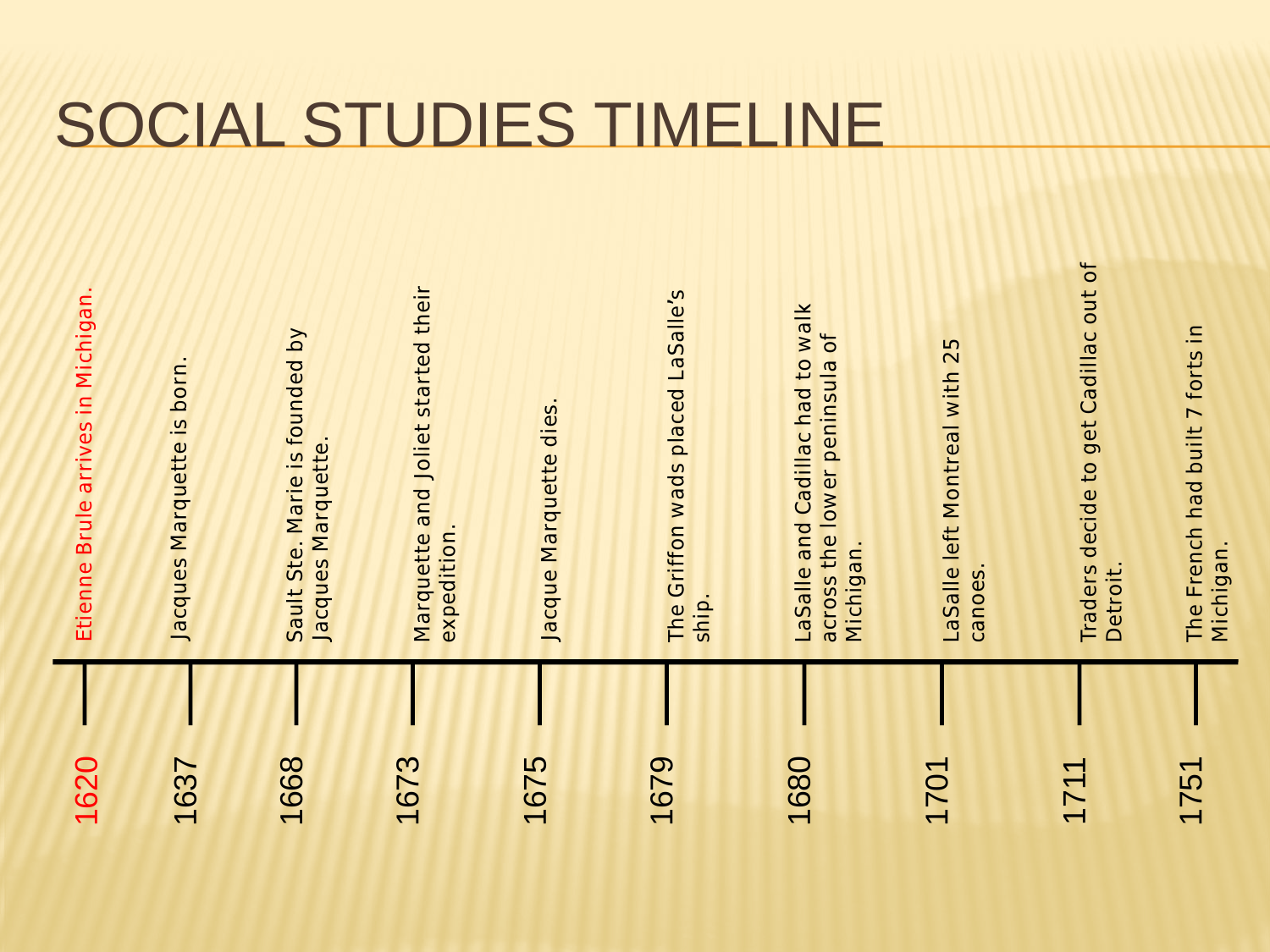

# Social Studies Timeline
Traders decide to get Cadillac out of Detroit.
LaSalle and Cadillac had to walk across the lower peninsula of Michigan.
The French had built 7 forts in Michigan.
Sault Ste. Marie is founded by Jacques Marquette.
Marquette and Joliet started their expedition.
The Griffon wads placed LaSalle’s ship.
LaSalle left Montreal with 25 canoes.
Etienne Brule arrives in Michigan.
Jacques Marquette is born.
Jacque Marquette dies.

1637
1668
1673
1675
1679
1680
1701
1711
1751
1620